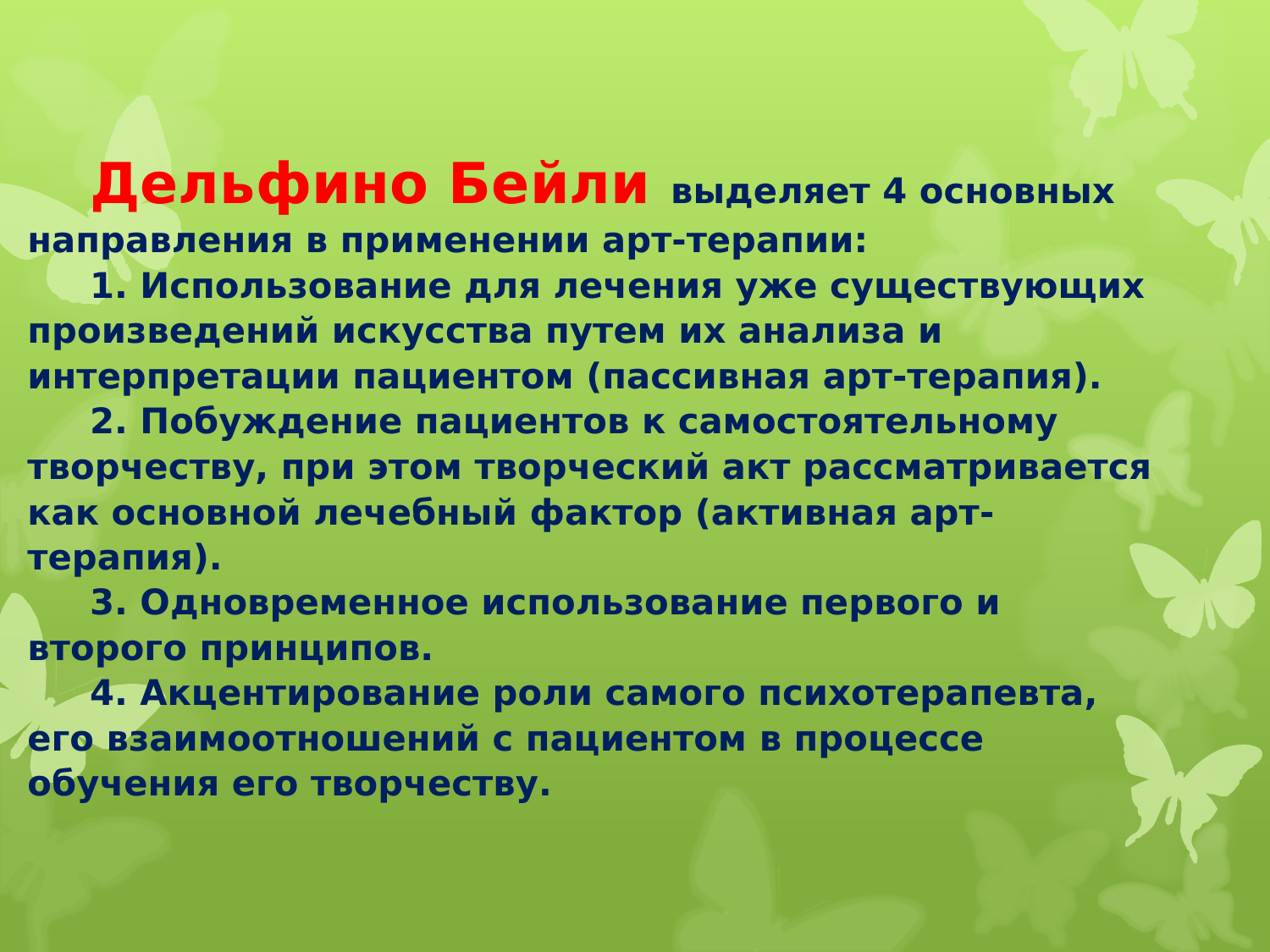

Дельфино Бейли выделяет 4 основных направления в применении арт-терапии:
1. Использование для лечения уже существующих произведений искусства путем их анализа и интерпретации пациентом (пассивная арт-терапия).
2. Побуждение пациентов к самостоятельному творчеству, при этом творческий акт рассматривается как основной лечебный фактор (активная арт-терапия).
3. Одновременное использование первого и второго принципов.
4. Акцентирование роли самого психотерапевта, его взаимоотношений с пациентом в процессе обучения его творчеству.